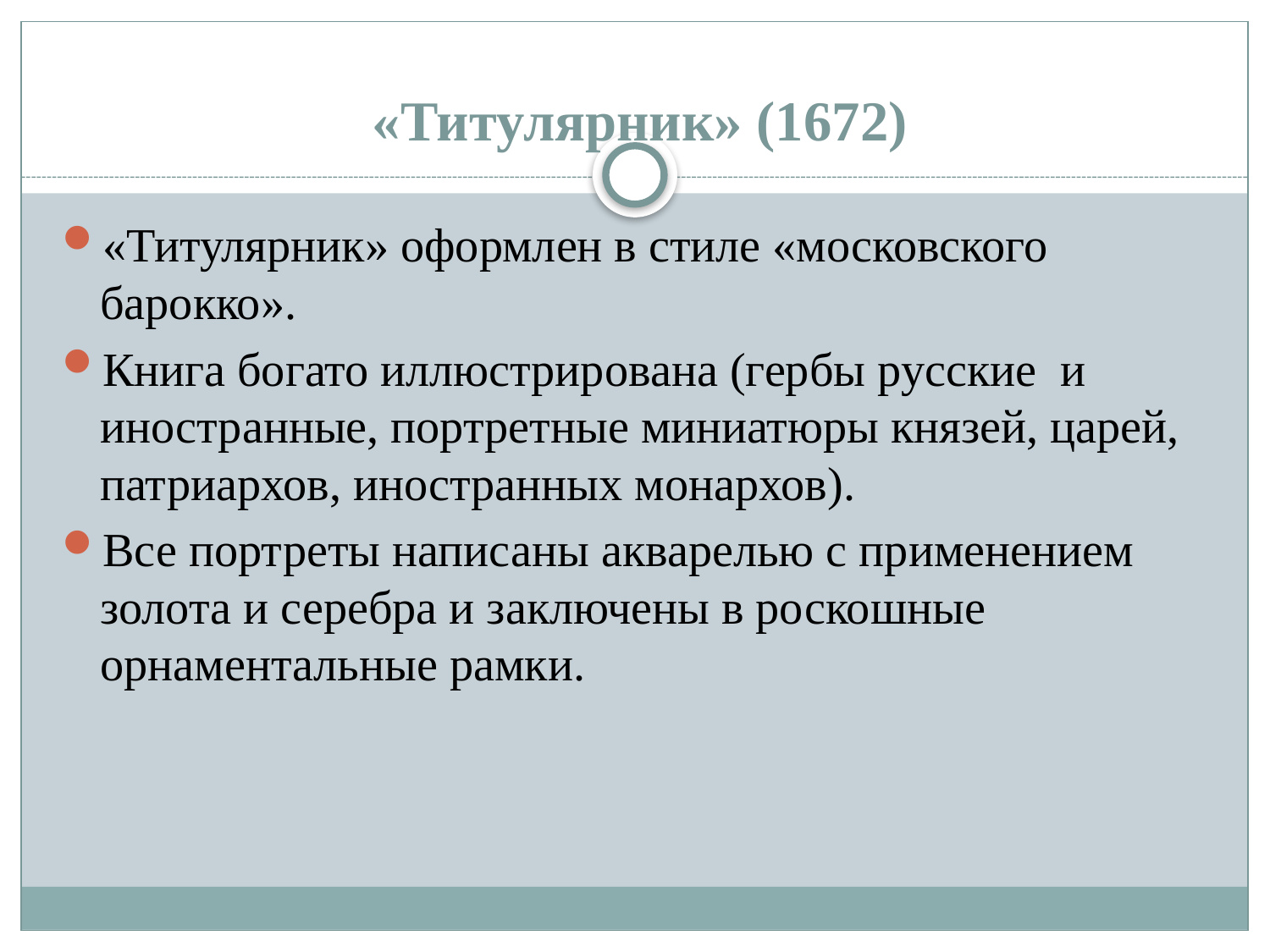

# «Титулярник» (1672)
«Титулярник» оформлен в стиле «московского барокко».
Книга богато иллюстрирована (гербы русские  и иностранные, портретные миниатюры князей, царей, патриархов, иностранных монархов).
Все портреты написаны акварелью с применением золота и серебра и заключены в роскошные орнаментальные рамки.